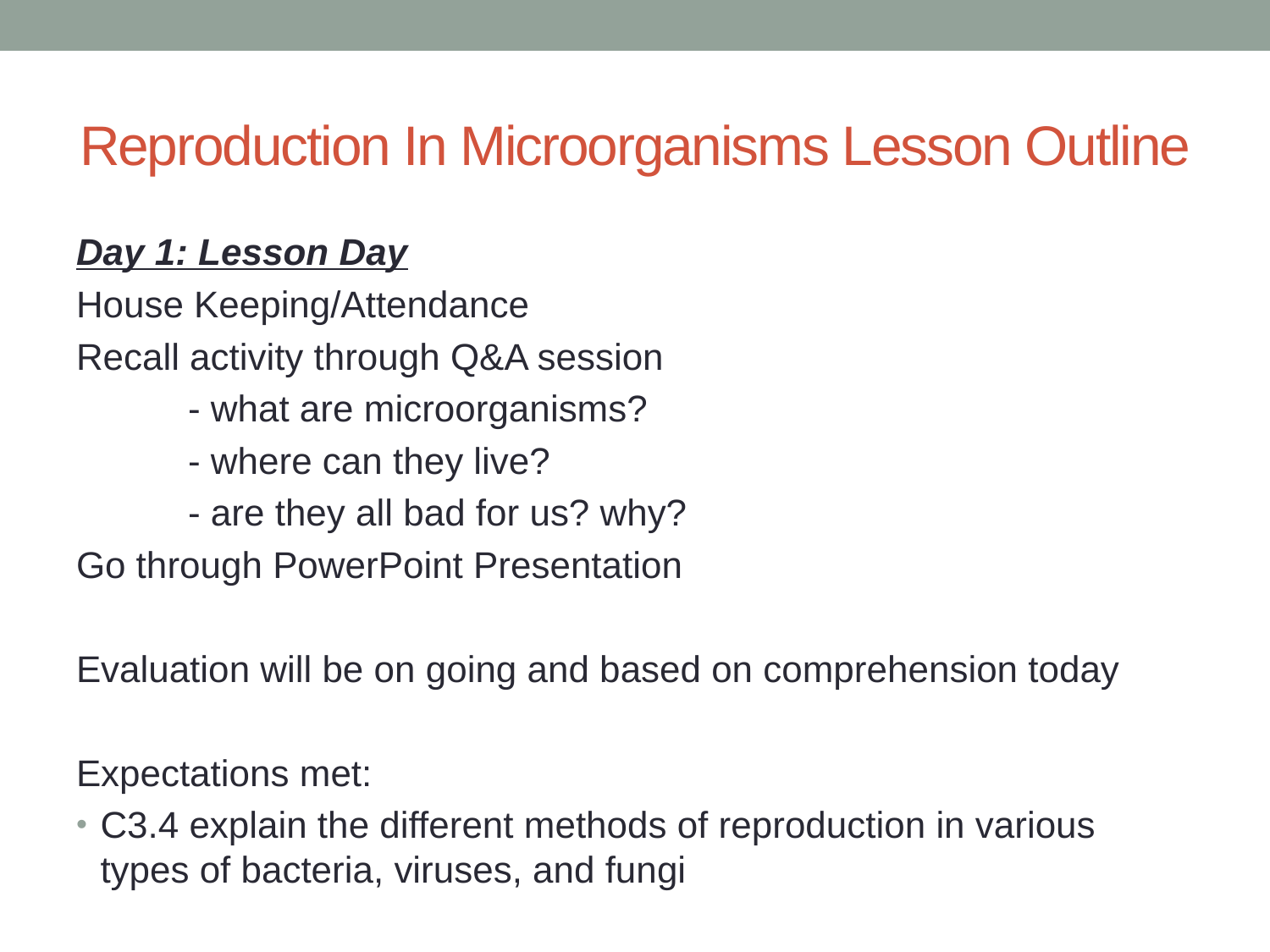

# Reproduction In Microorganisms Lesson Outline
Day 1: Lesson Day
House Keeping/Attendance
Recall activity through Q&A session
		- what are microorganisms?
		- where can they live?
		- are they all bad for us? why?
Go through PowerPoint Presentation

Evaluation will be on going and based on comprehension today

Expectations met:
C3.4 explain the different methods of reproduction in various types of bacteria, viruses, and fungi